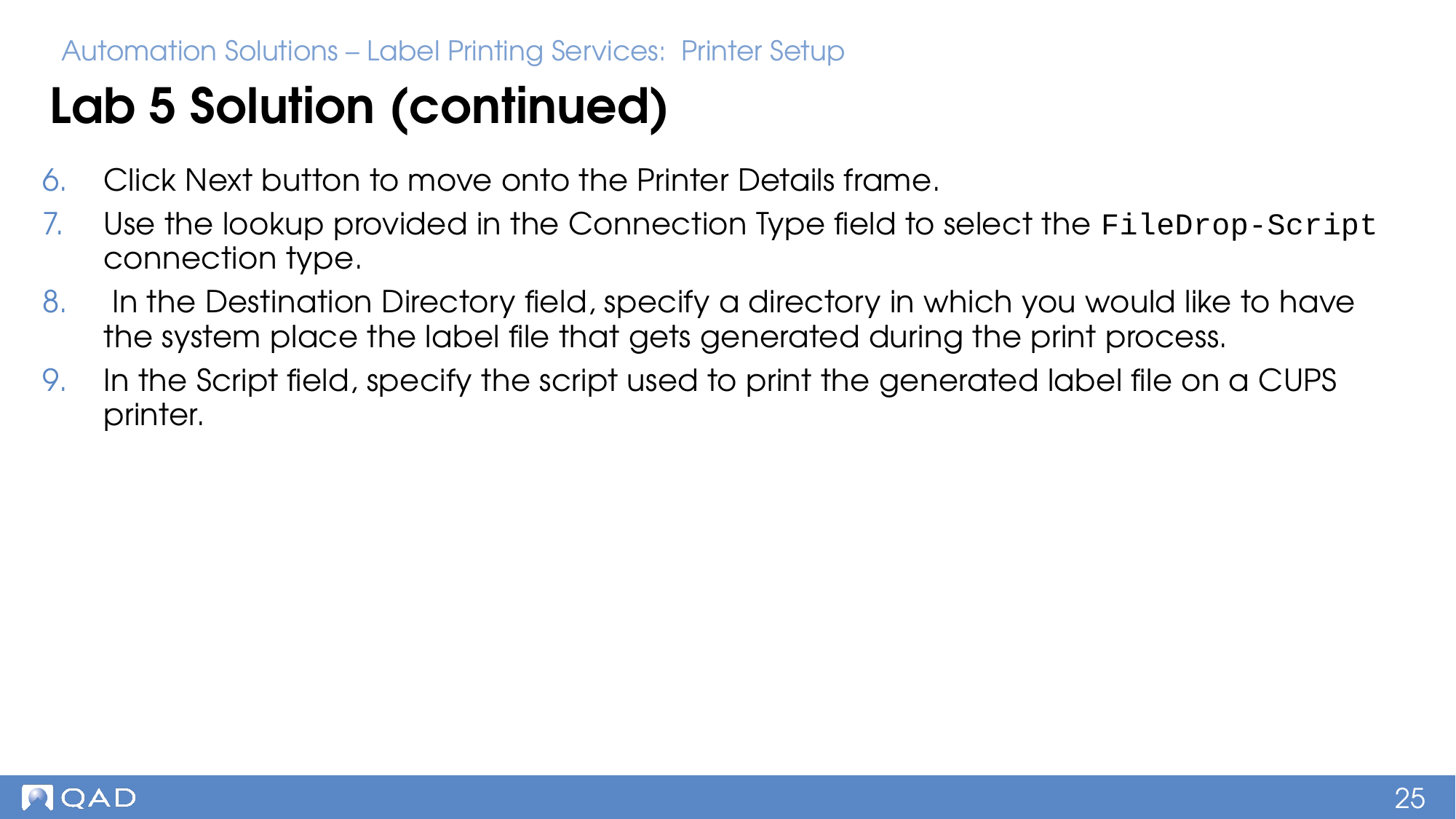

Automation Solutions – Label Printing Services:  Printer Setup
# Lab 5 Solution (continued)
Click Next button to move onto the Printer Details frame.
Use the lookup provided in the Connection Type field to select the FileDrop-Script connection type.
 In the Destination Directory field, specify a directory in which you would like to have the system place the label file that gets generated during the print process.
In the Script field, specify the script used to print the generated label file on a CUPS printer.

25